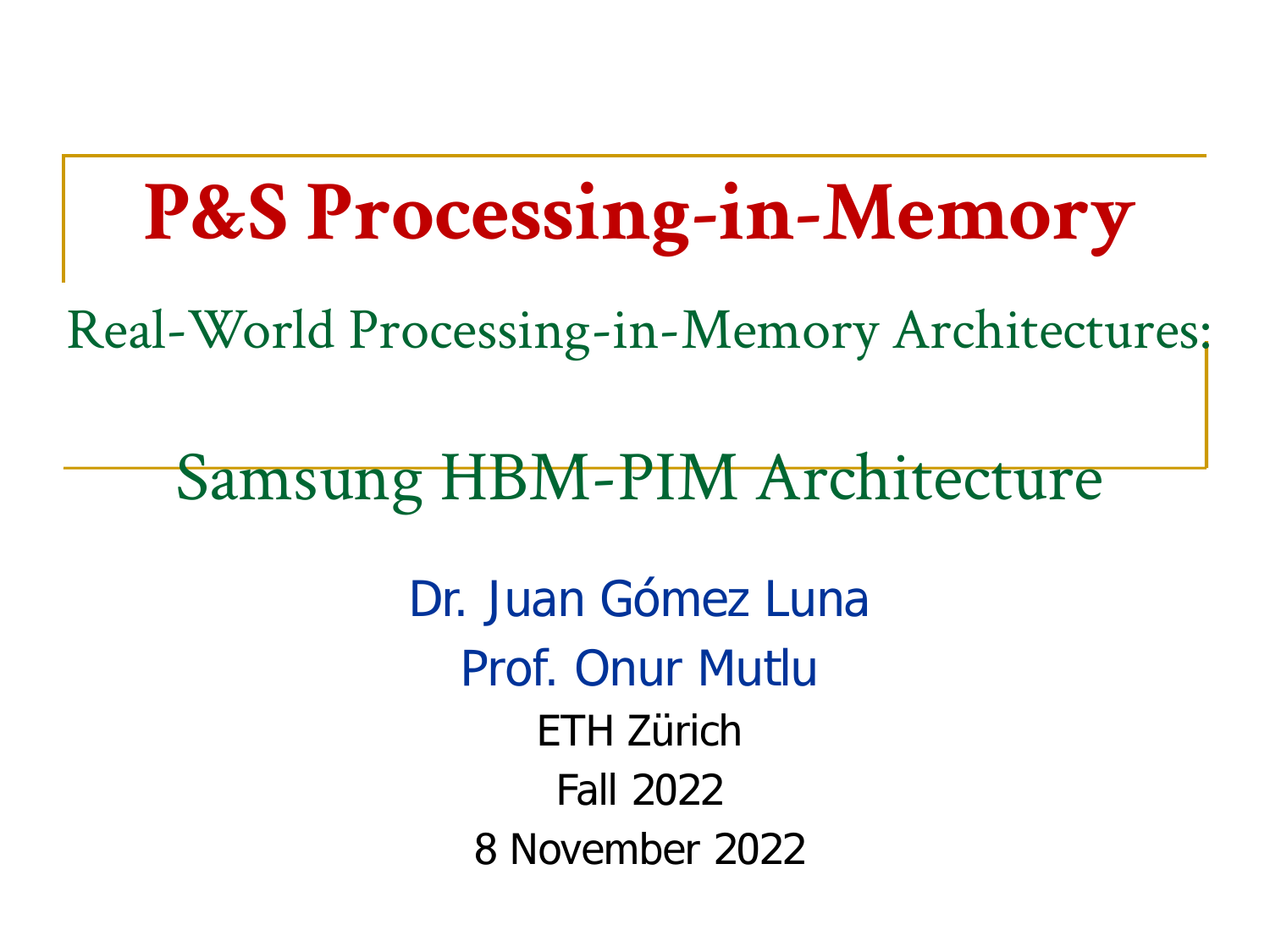

# P&S Processing-in-Memory Real-World Processing-in-Memory Architectures: Samsung HBM-PIM Architecture
Dr. Juan Gómez Luna
Prof. Onur Mutlu
ETH Zürich
Fall 2022
8 November 2022